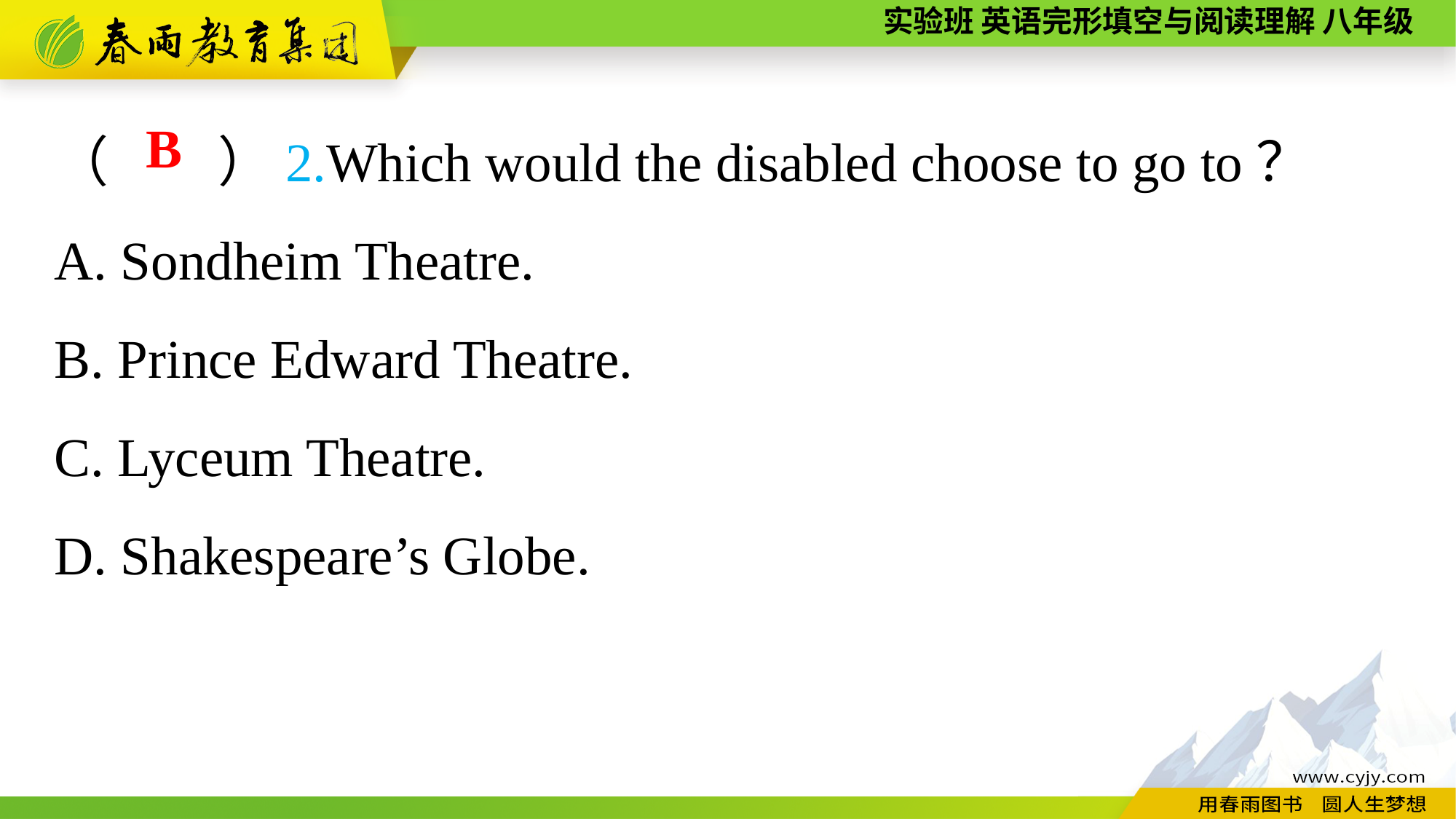

（　　）2.Which would the disabled choose to go to？
A. Sondheim Theatre.
B. Prince Edward Theatre.
C. Lyceum Theatre.
D. Shakespeare’s Globe.
B